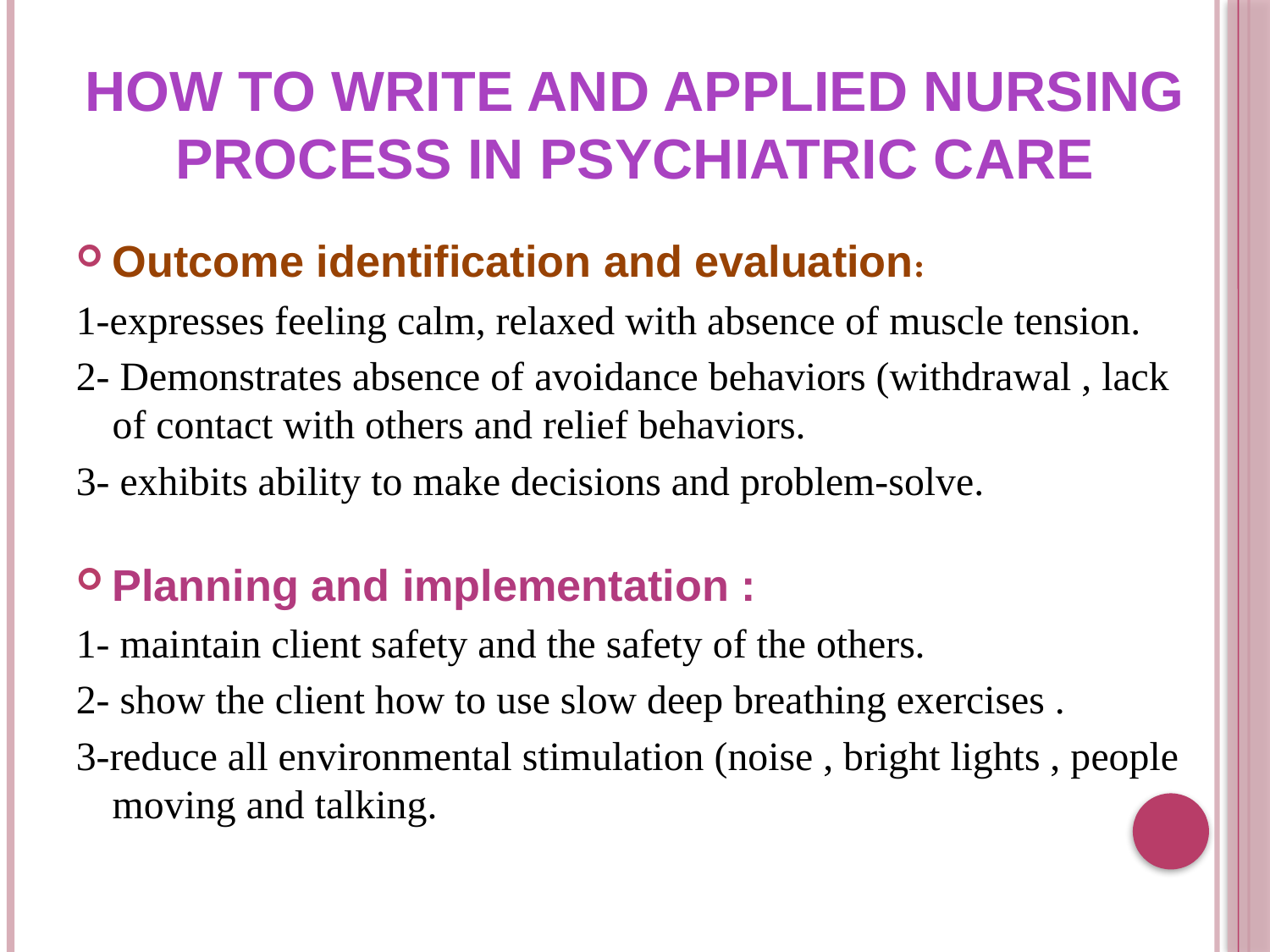

# how to write and applied nursing process in psychiatric care

Outcome identification and evaluation:
1-expresses feeling calm, relaxed with absence of muscle tension.
2- Demonstrates absence of avoidance behaviors (withdrawal , lack of contact with others and relief behaviors.
3- exhibits ability to make decisions and problem-solve.

Planning and implementation :
1- maintain client safety and the safety of the others.
2- show the client how to use slow deep breathing exercises .
3-reduce all environmental stimulation (noise , bright lights , people moving and talking.